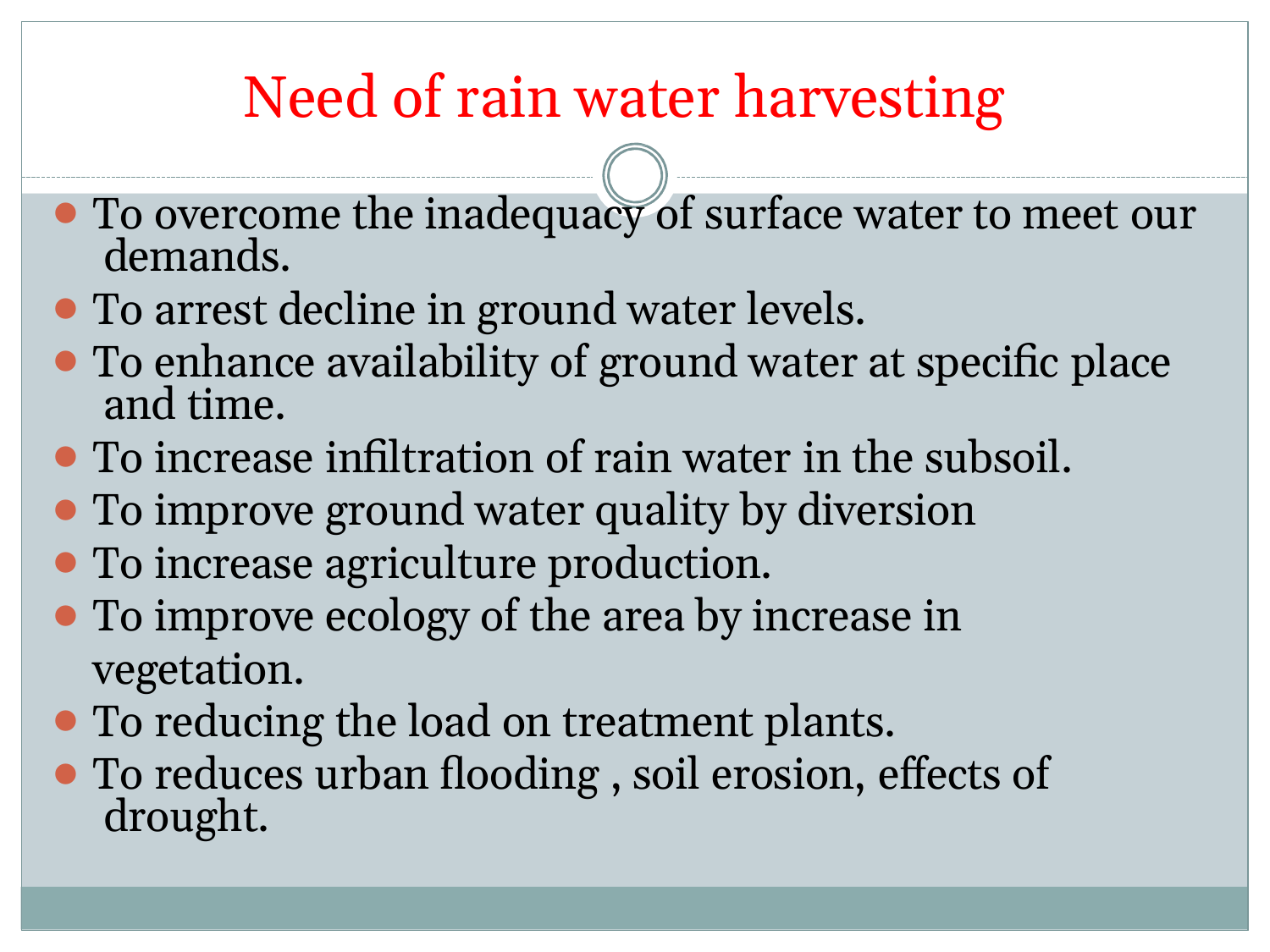

# Need of rain water harvesting
To overcome the inadequacy of surface water to meet our  demands.
To arrest decline in ground water levels.
To enhance availability of ground water at specific place  and time.
To increase infiltration of rain water in the subsoil.
To improve ground water quality by diversion
To increase agriculture production.
To improve ecology of the area by increase in vegetation.
To reducing the load on treatment plants.
To reduces urban flooding , soil erosion, effects of  drought.